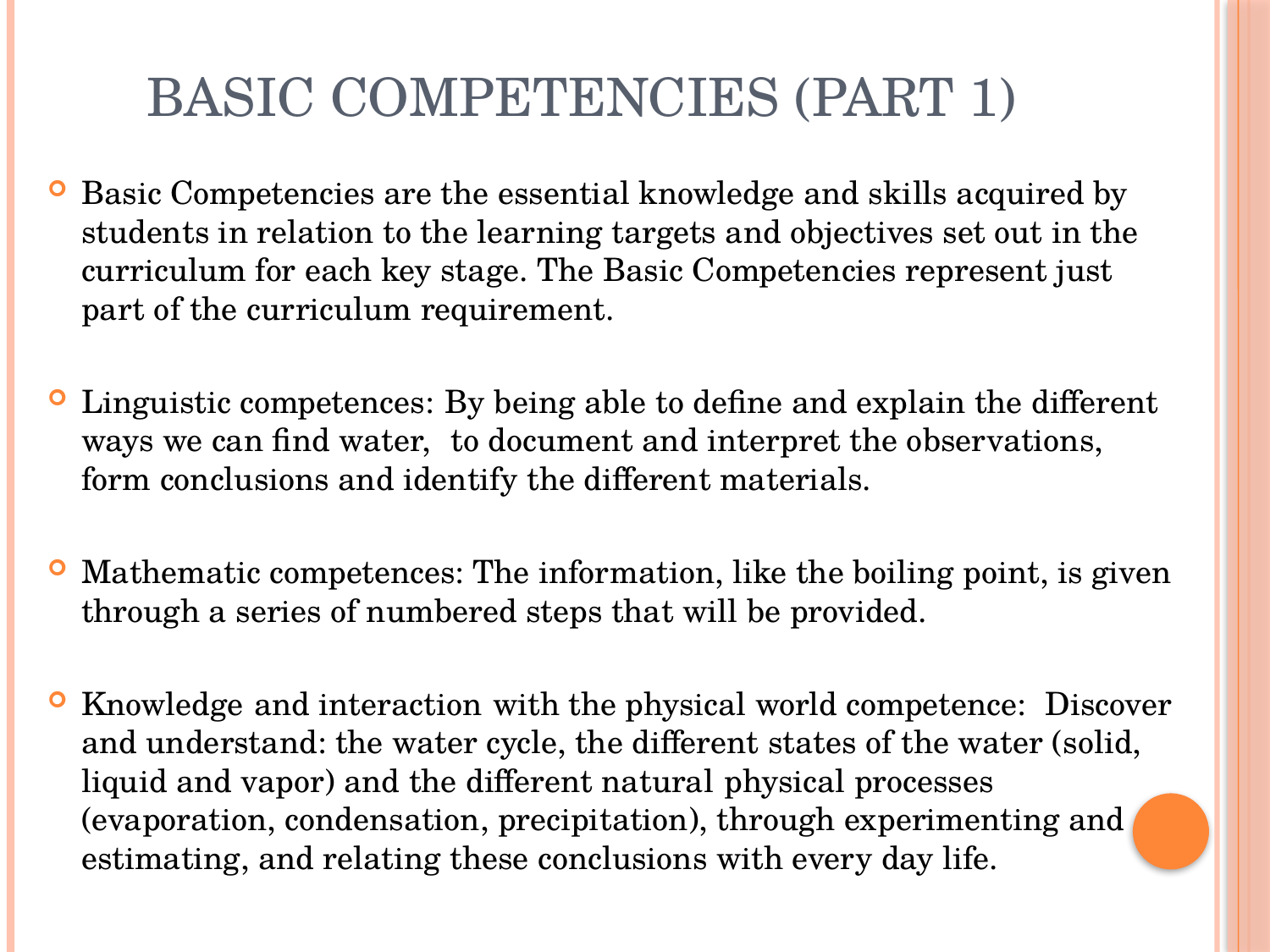

# Basic Competencies (PART 1)
Basic Competencies are the essential knowledge and skills acquired by students in relation to the learning targets and objectives set out in the curriculum for each key stage. The Basic Competencies represent just part of the curriculum requirement.

Linguistic competences: By being able to define and explain the different ways we can find water,  to document and interpret the observations, form conclusions and identify the different materials.

Mathematic competences: The information, like the boiling point, is given through a series of numbered steps that will be provided.

Knowledge and interaction with the physical world competence:  Discover and understand: the water cycle, the different states of the water (solid, liquid and vapor) and the different natural physical processes (evaporation, condensation, precipitation), through experimenting and estimating, and relating these conclusions with every day life.